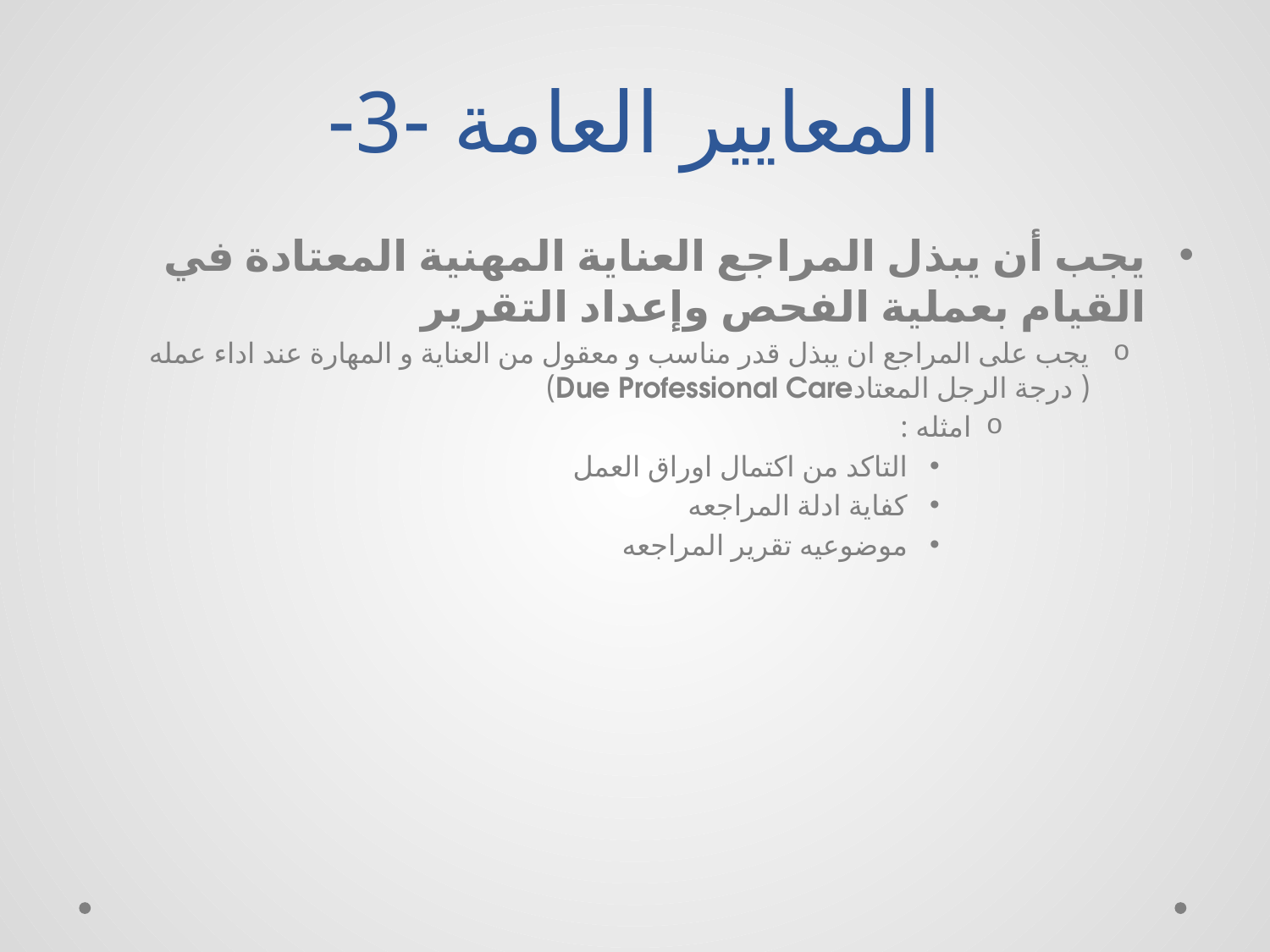

# المعايير العامة -3-
يجب أن يبذل المراجع العناية المهنية المعتادة في القيام بعملية الفحص وإعداد التقرير
يجب على المراجع ان يبذل قدر مناسب و معقول من العناية و المهارة عند اداء عمله ( درجة الرجل المعتادDue Professional Care)
امثله :
التاكد من اكتمال اوراق العمل
كفاية ادلة المراجعه
موضوعيه تقرير المراجعه